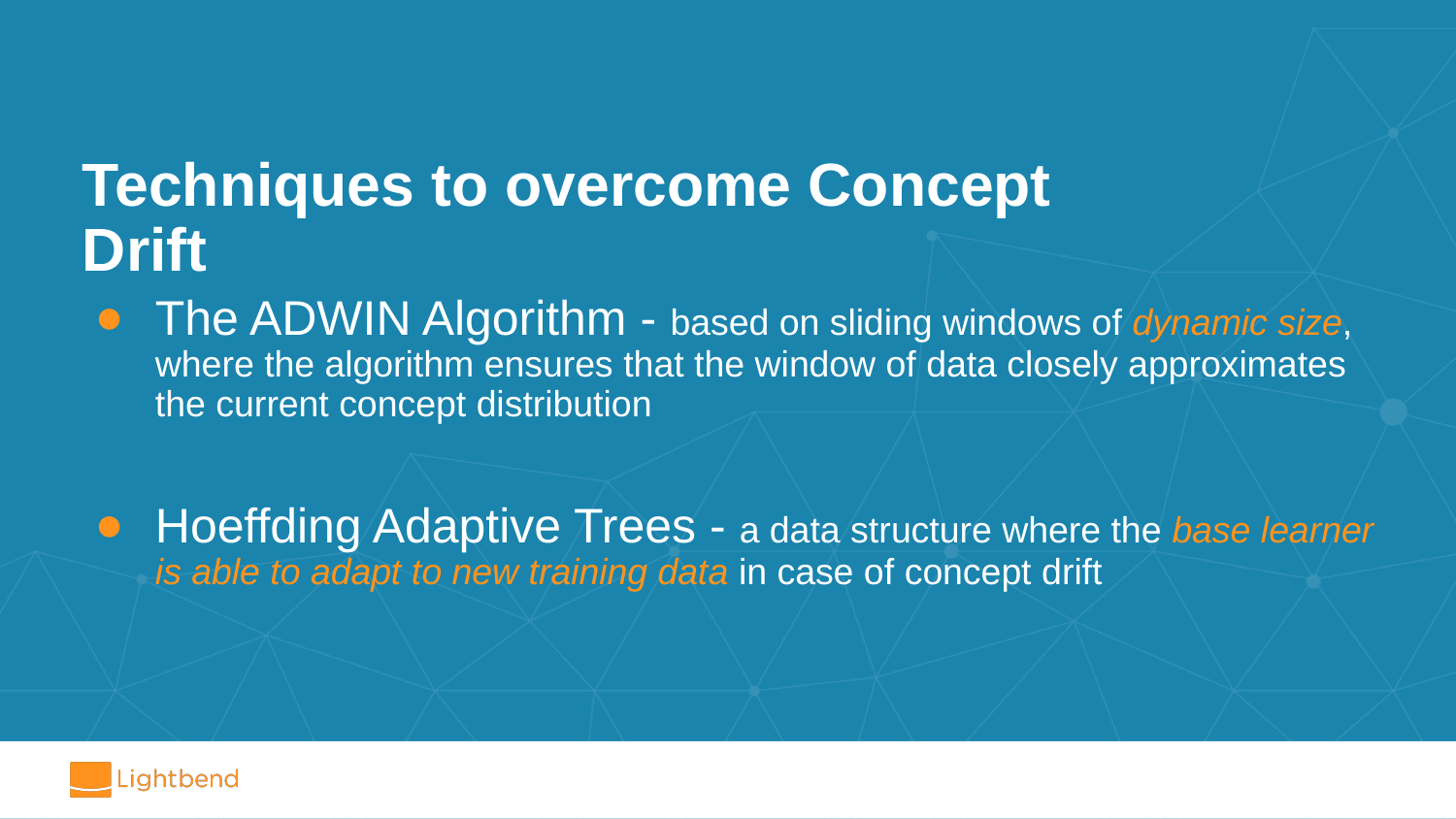

# Techniques to overcome Concept Drift
The ADWIN Algorithm - based on sliding windows of dynamic size, where the algorithm ensures that the window of data closely approximates the current concept distribution

Hoeffding Adaptive Trees - a data structure where the base learner is able to adapt to new training data in case of concept drift